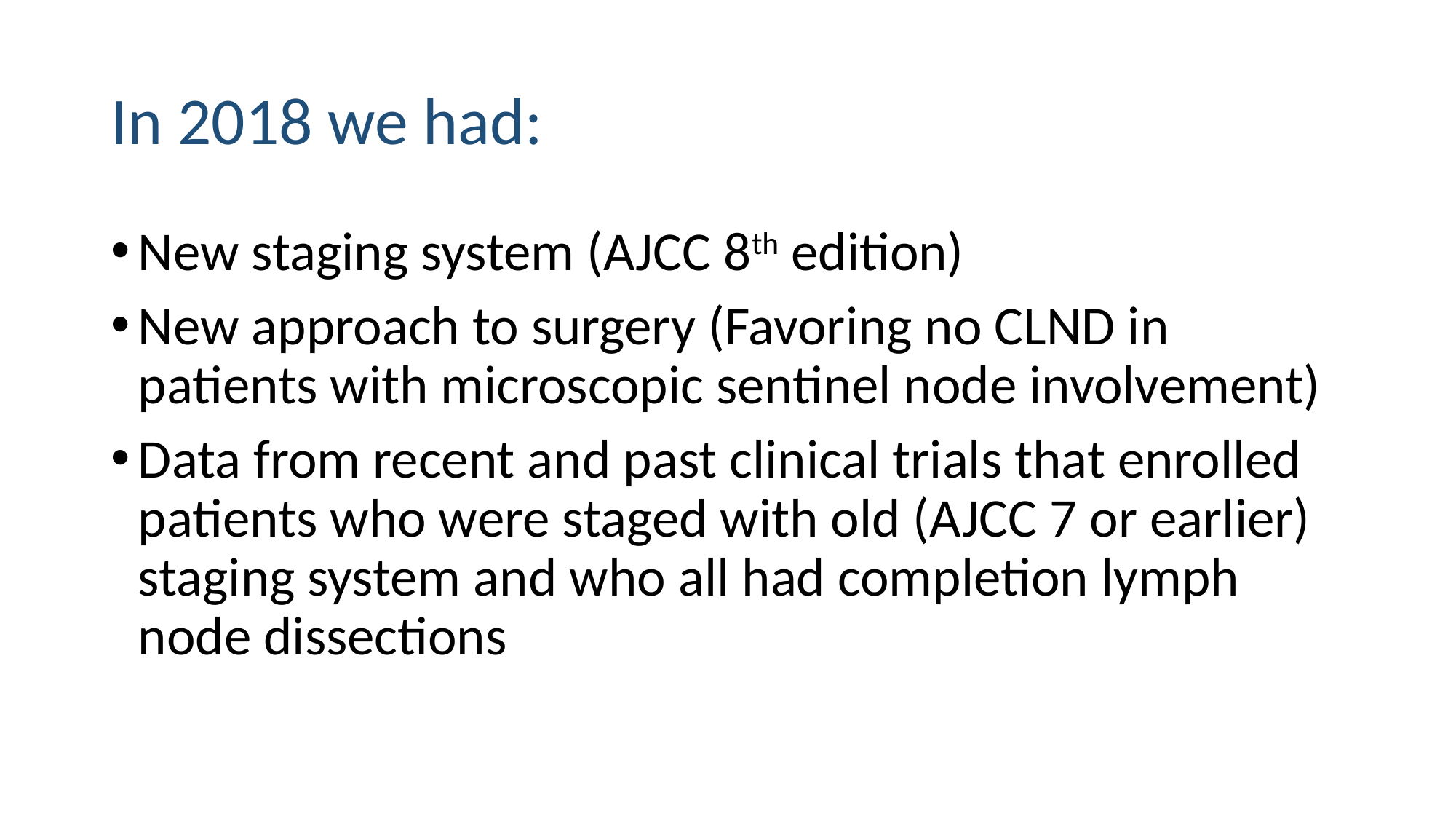

# In 2018 we had:
New staging system (AJCC 8th edition)
New approach to surgery (Favoring no CLND in patients with microscopic sentinel node involvement)
Data from recent and past clinical trials that enrolled patients who were staged with old (AJCC 7 or earlier) staging system and who all had completion lymph node dissections